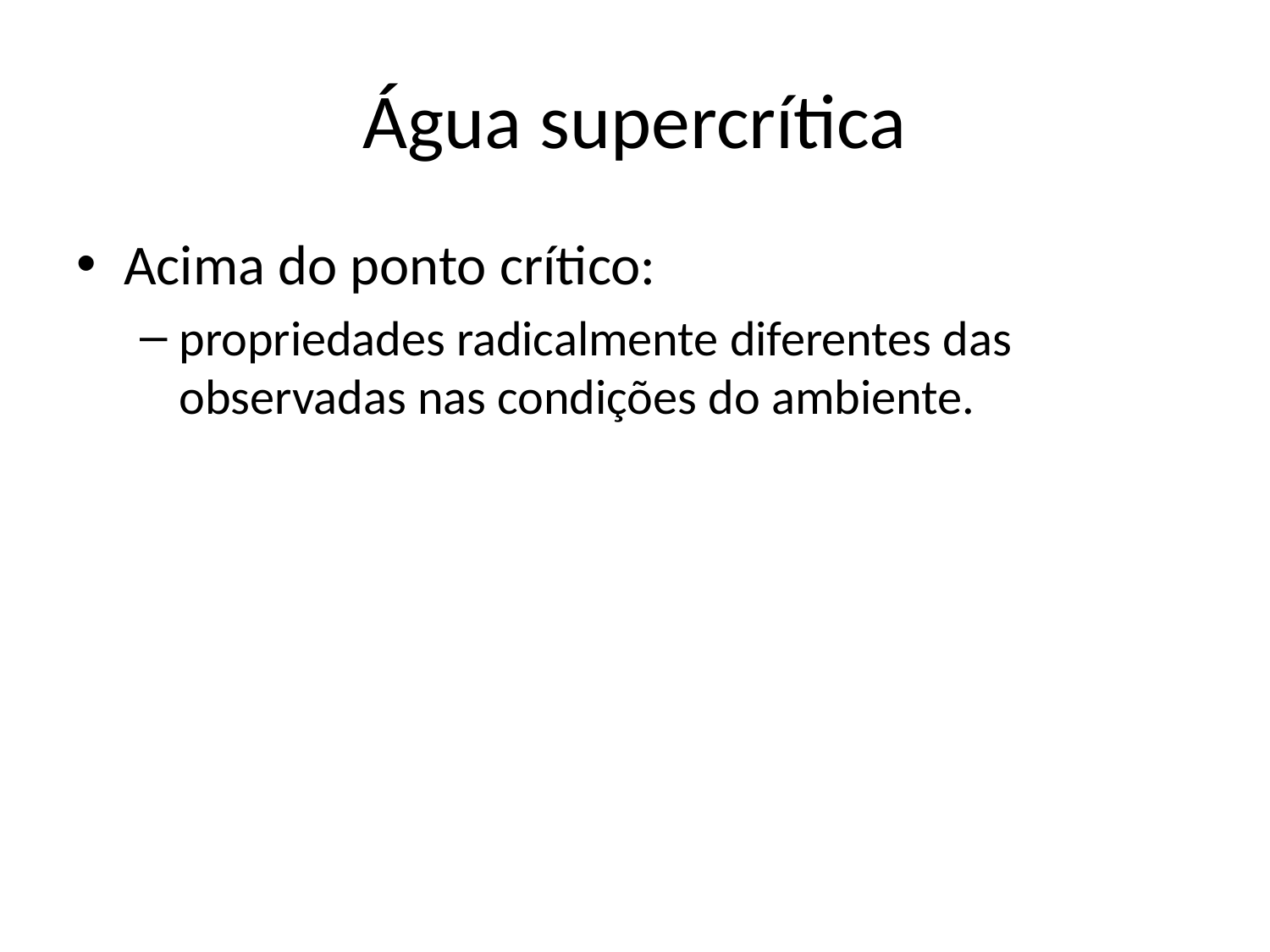

# Água supercrítica
Acima do ponto crítico:
propriedades radicalmente diferentes das observadas nas condições do ambiente.